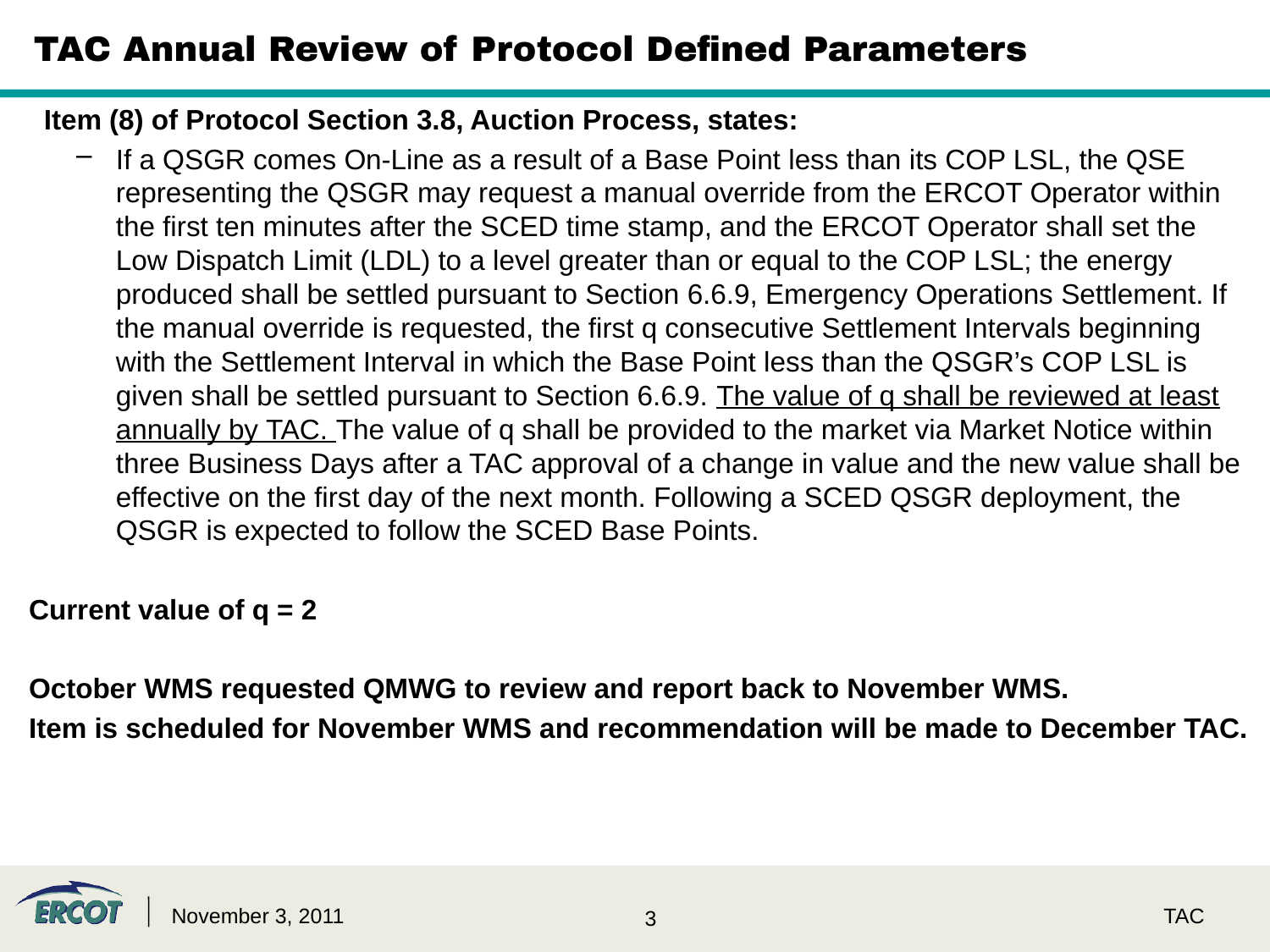

# TAC Annual Review of Protocol Defined Parameters
Item (8) of Protocol Section 3.8, Auction Process, states:
If a QSGR comes On-Line as a result of a Base Point less than its COP LSL, the QSE representing the QSGR may request a manual override from the ERCOT Operator within the first ten minutes after the SCED time stamp, and the ERCOT Operator shall set the Low Dispatch Limit (LDL) to a level greater than or equal to the COP LSL; the energy produced shall be settled pursuant to Section 6.6.9, Emergency Operations Settlement. If the manual override is requested, the first q consecutive Settlement Intervals beginning with the Settlement Interval in which the Base Point less than the QSGR’s COP LSL is given shall be settled pursuant to Section 6.6.9. The value of q shall be reviewed at least annually by TAC. The value of q shall be provided to the market via Market Notice within three Business Days after a TAC approval of a change in value and the new value shall be effective on the first day of the next month. Following a SCED QSGR deployment, the QSGR is expected to follow the SCED Base Points.

Current value of q = 2

October WMS requested QMWG to review and report back to November WMS.
Item is scheduled for November WMS and recommendation will be made to December TAC.
November 3, 2011
TAC